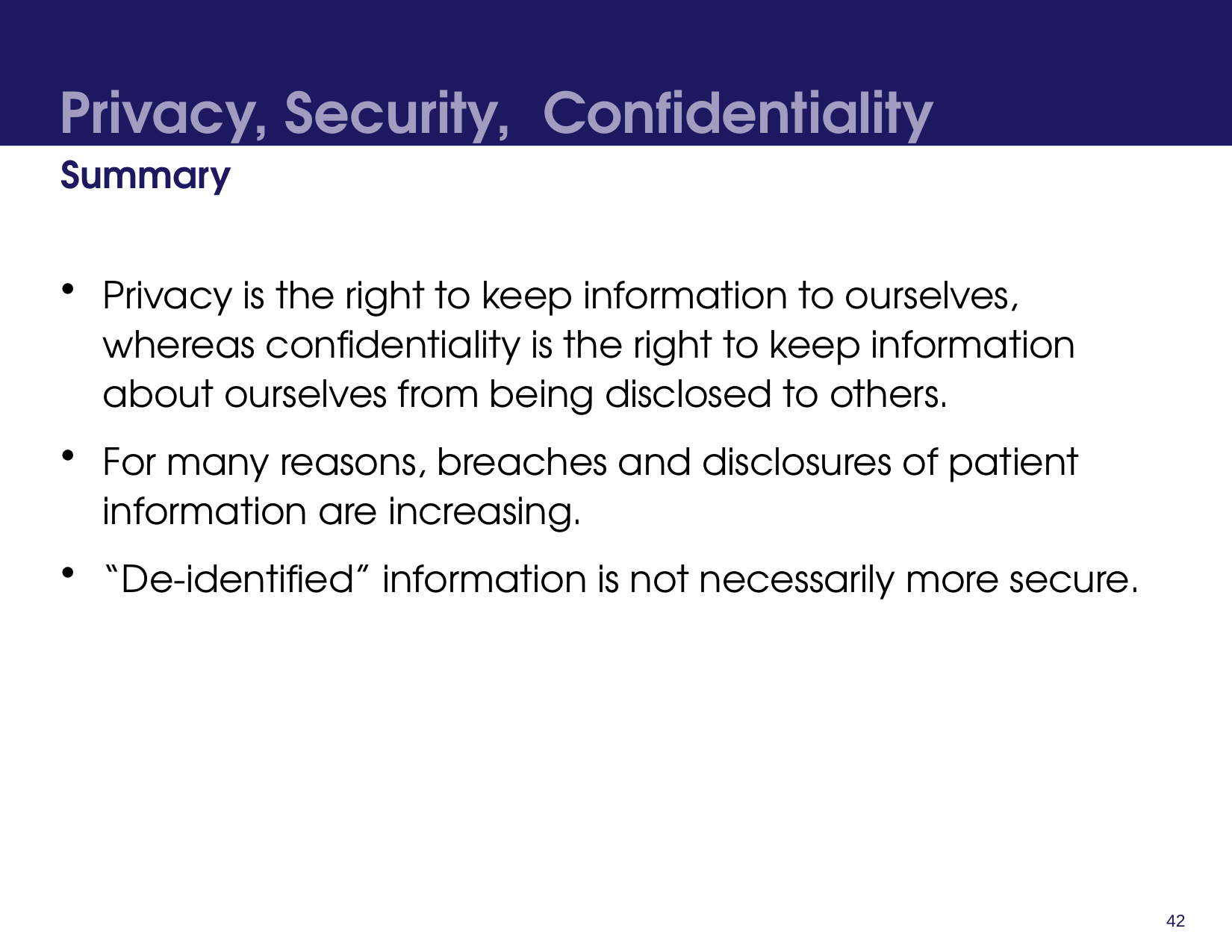

# Privacy, Security,  Confidentiality
Summary
Privacy is the right to keep information to ourselves, whereas confidentiality is the right to keep information about ourselves from being disclosed to others.
For many reasons, breaches and disclosures of patient information are increasing.
“De-identified” information is not necessarily more secure.
42